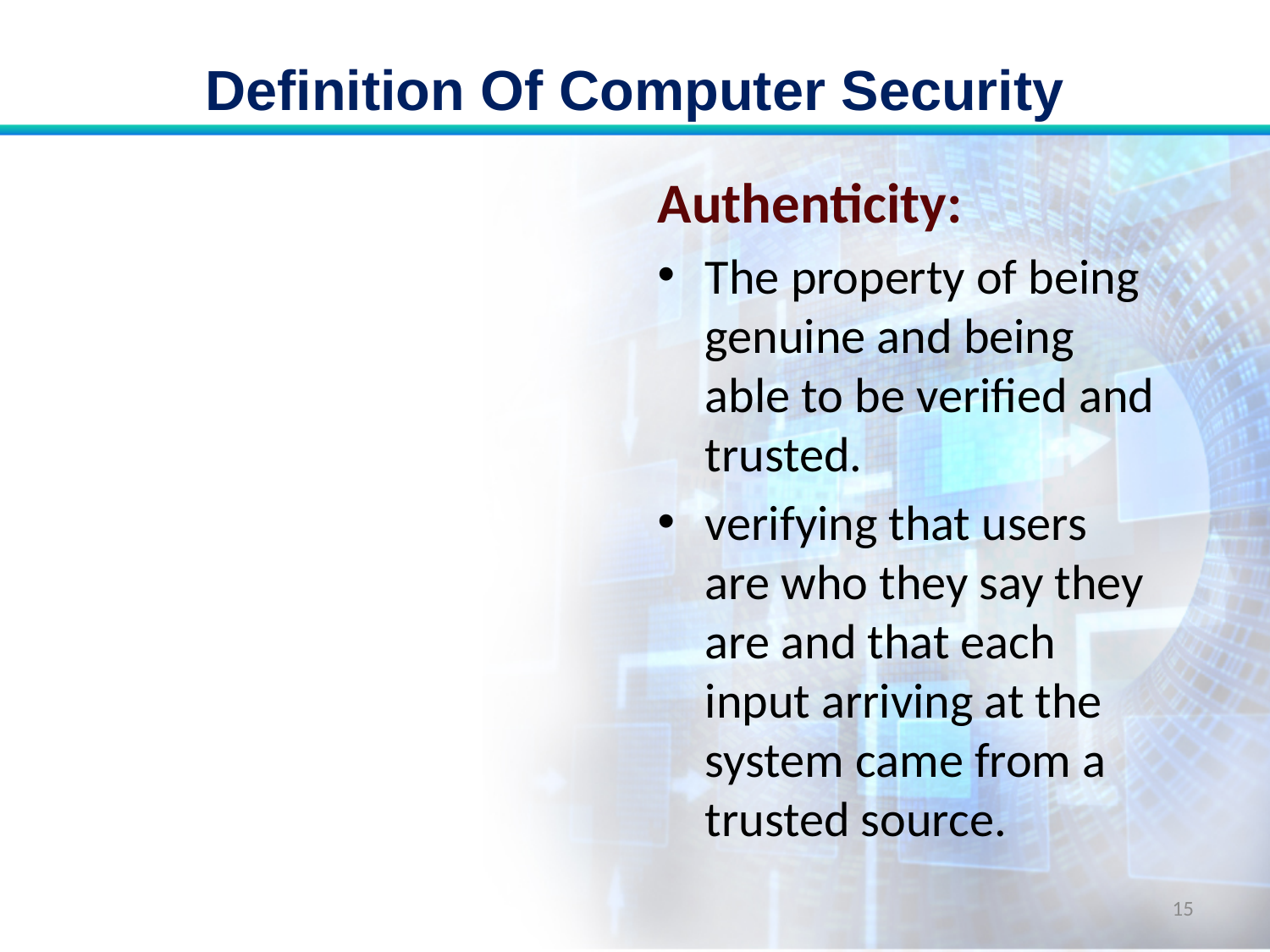

# Definition Of Computer Security
Authenticity:
The property of being genuine and being able to be verified and trusted.
verifying that users are who they say they are and that each input arriving at the system came from a trusted source.
15